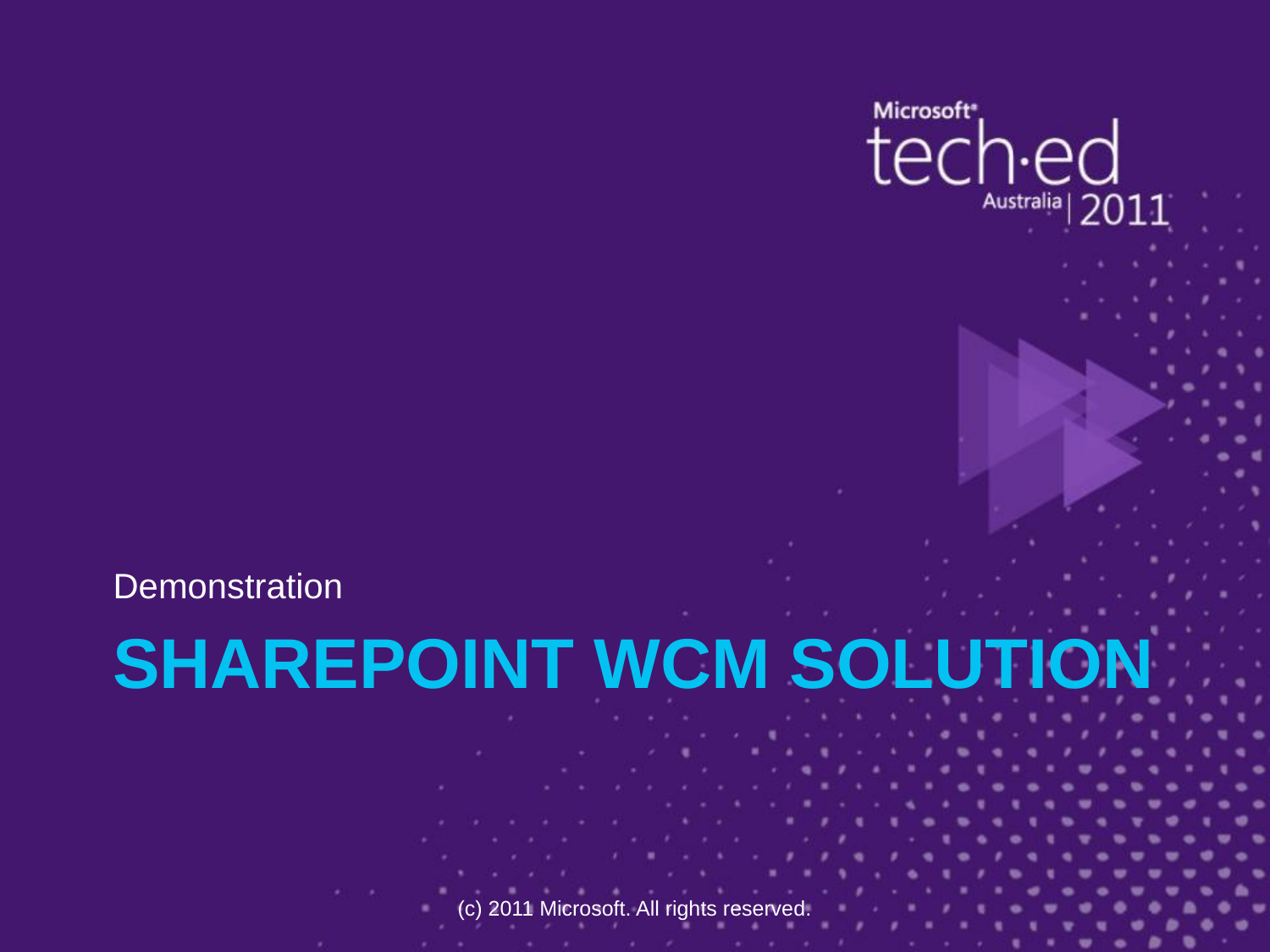

Demonstration
# SharePoint WCM Solution
(c) 2011 Microsoft. All rights reserved.